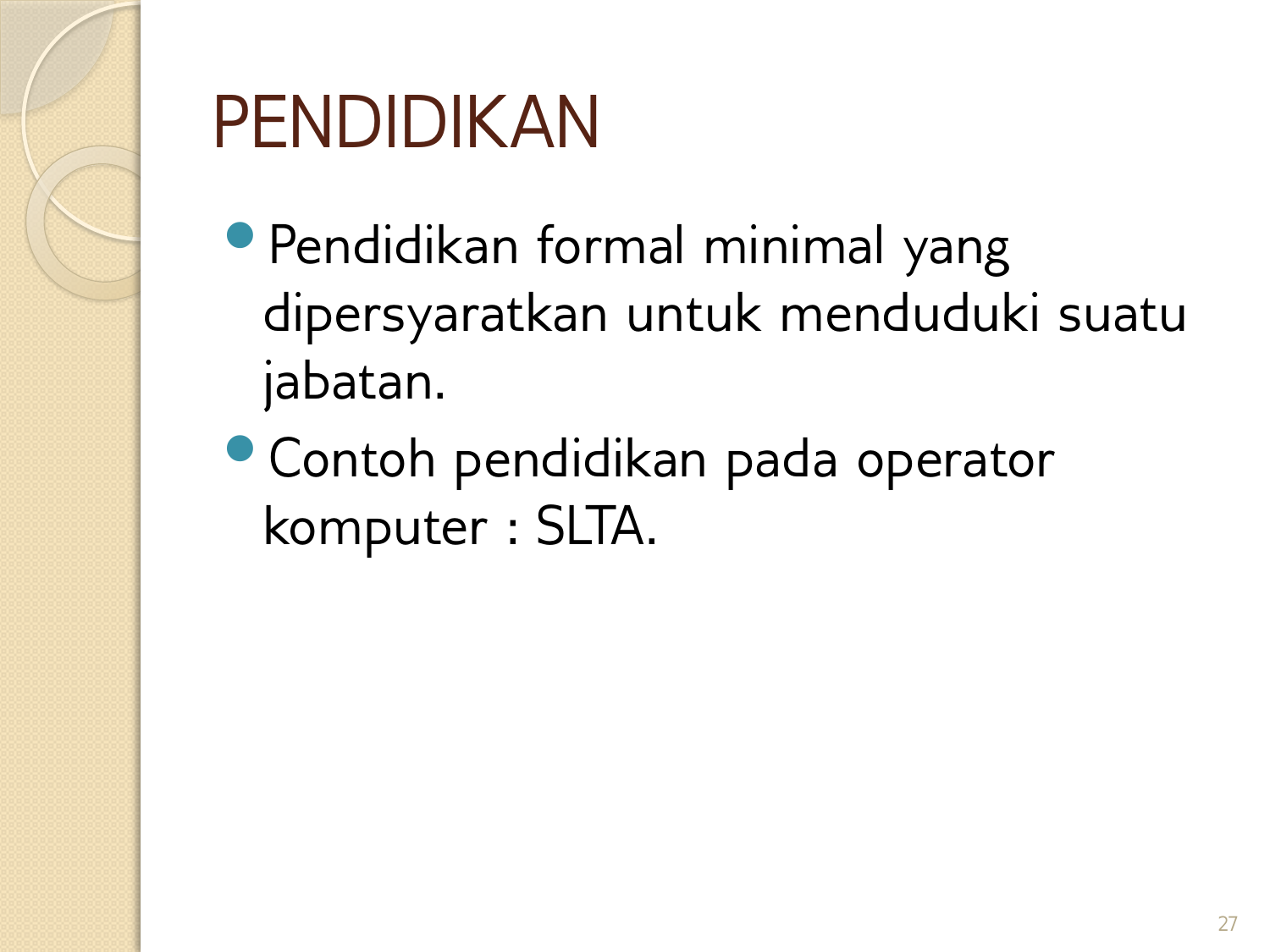

# PENDIDIKAN
Pendidikan formal minimal yang dipersyaratkan untuk menduduki suatu jabatan.
Contoh pendidikan pada operator komputer : SLTA.
27